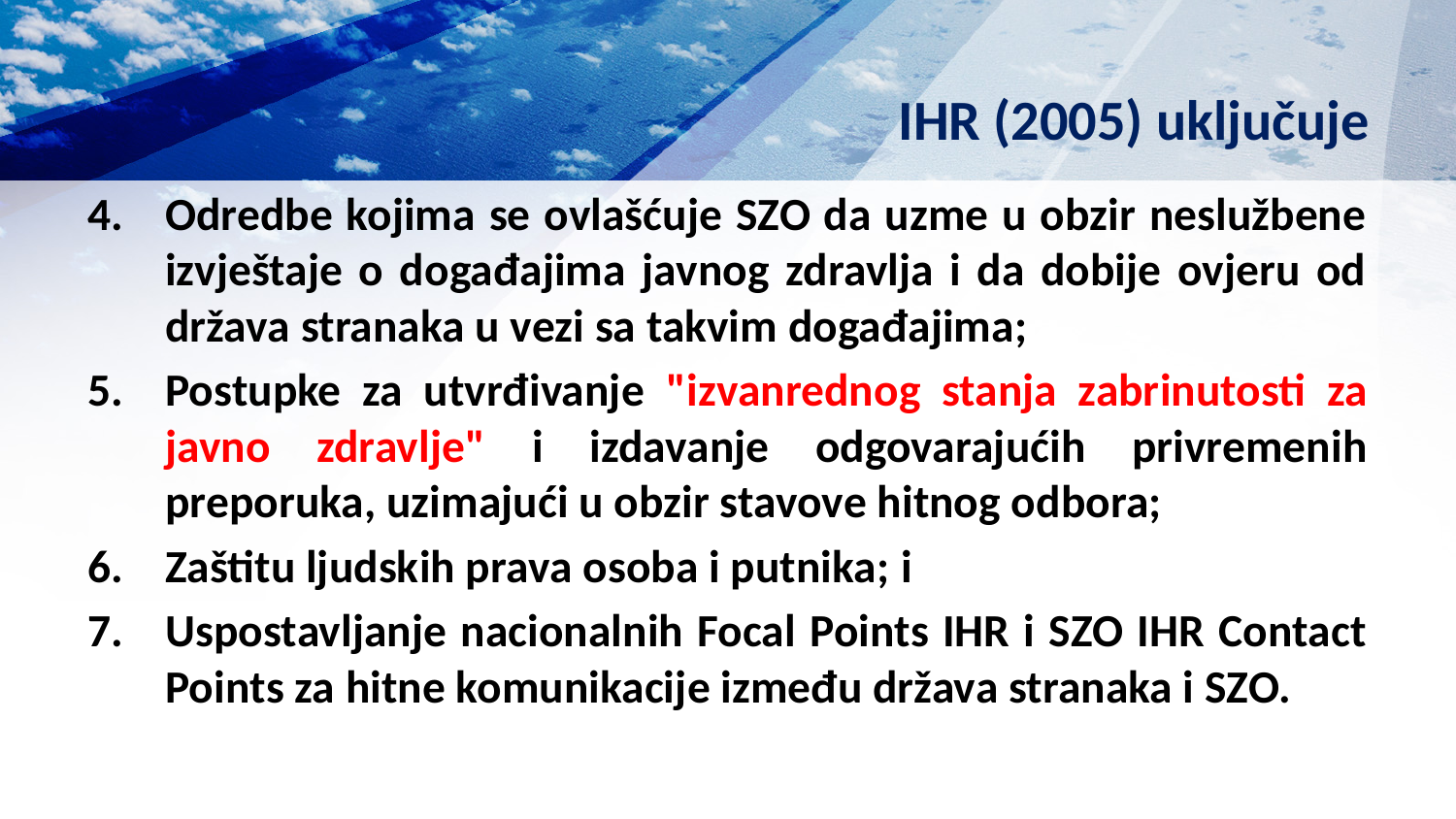

# IHR (2005) uključuje
Odredbe kojima se ovlašćuje SZO da uzme u obzir neslužbene izvještaje o događajima javnog zdravlja i da dobije ovjeru od država stranaka u vezi sa takvim događajima;
Postupke za utvrđivanje "izvanrednog stanja zabrinutosti za javno zdravlje" i izdavanje odgovarajućih privremenih preporuka, uzimajući u obzir stavove hitnog odbora;
Zaštitu ljudskih prava osoba i putnika; i
Uspostavljanje nacionalnih Focal Points IHR i SZO IHR Contact Points za hitne komunikacije između država stranaka i SZO.